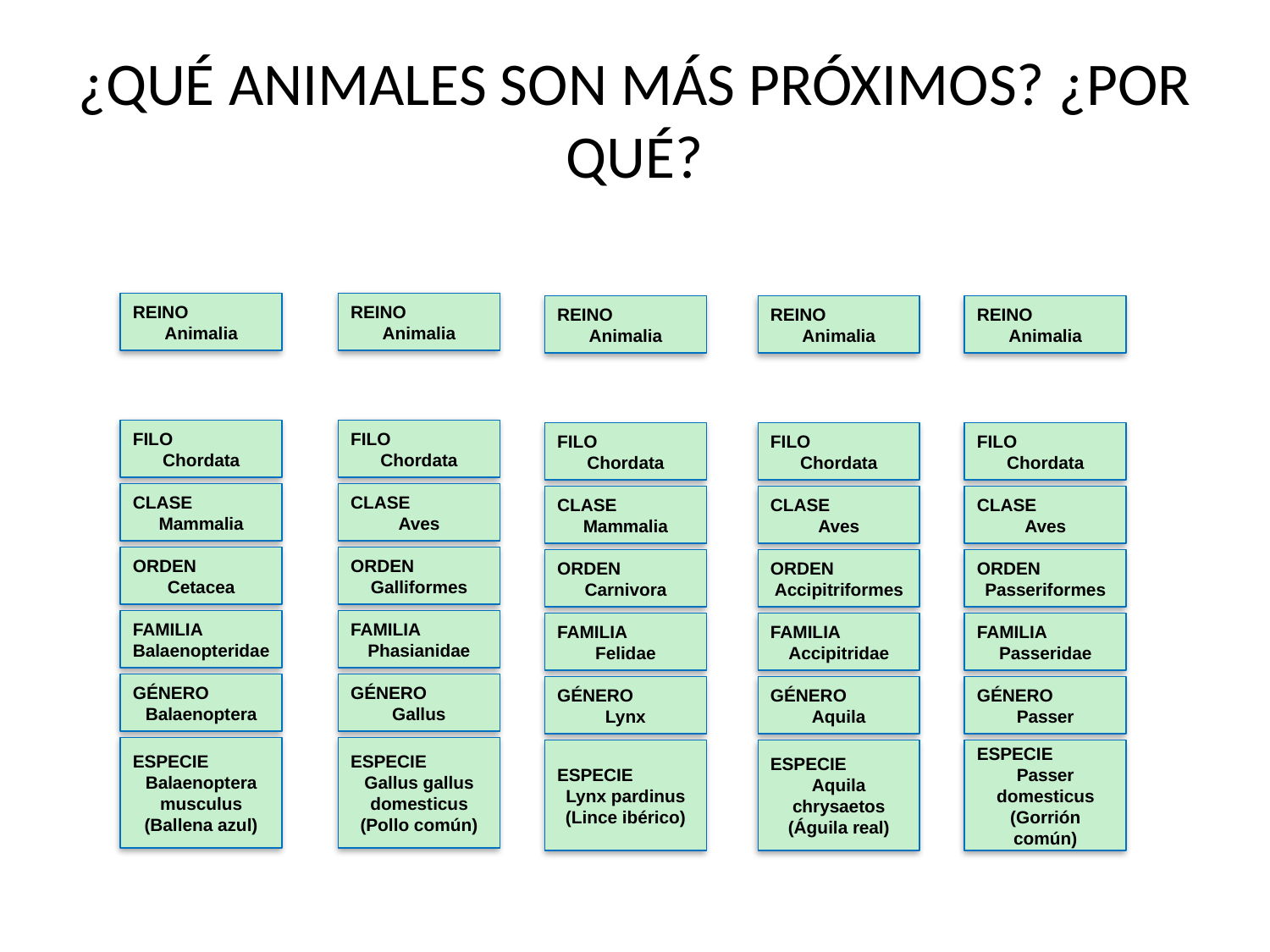

# ¿QUÉ ANIMALES SON MÁS PRÓXIMOS? ¿POR QUÉ?
REINO
Animalia
REINO
Animalia
REINO
Animalia
REINO
Animalia
REINO
Animalia
FILO
Chordata
FILO
Chordata
FILO
Chordata
FILO
Chordata
FILO
Chordata
CLASE
Mammalia
CLASE
Aves
CLASE
Aves
CLASE
Aves
CLASE
Mammalia
ORDEN
Cetacea
ORDEN
Galliformes
ORDEN
Accipitriformes
ORDEN
Passeriformes
ORDEN
Carnivora
FAMILIA
Balaenopteridae
FAMILIA
Phasianidae
FAMILIA
Accipitridae
FAMILIA
Passeridae
FAMILIA
Felidae
GÉNERO
Balaenoptera
GÉNERO
Gallus
GÉNERO
Aquila
GÉNERO
Passer
GÉNERO
Lynx
ESPECIE
Balaenoptera musculus (Ballena azul)
ESPECIE
Gallus gallus domesticus (Pollo común)
ESPECIE
Aquila chrysaetos (Águila real)
ESPECIE
Lynx pardinus (Lince ibérico)
ESPECIE
Passer domesticus (Gorrión común)